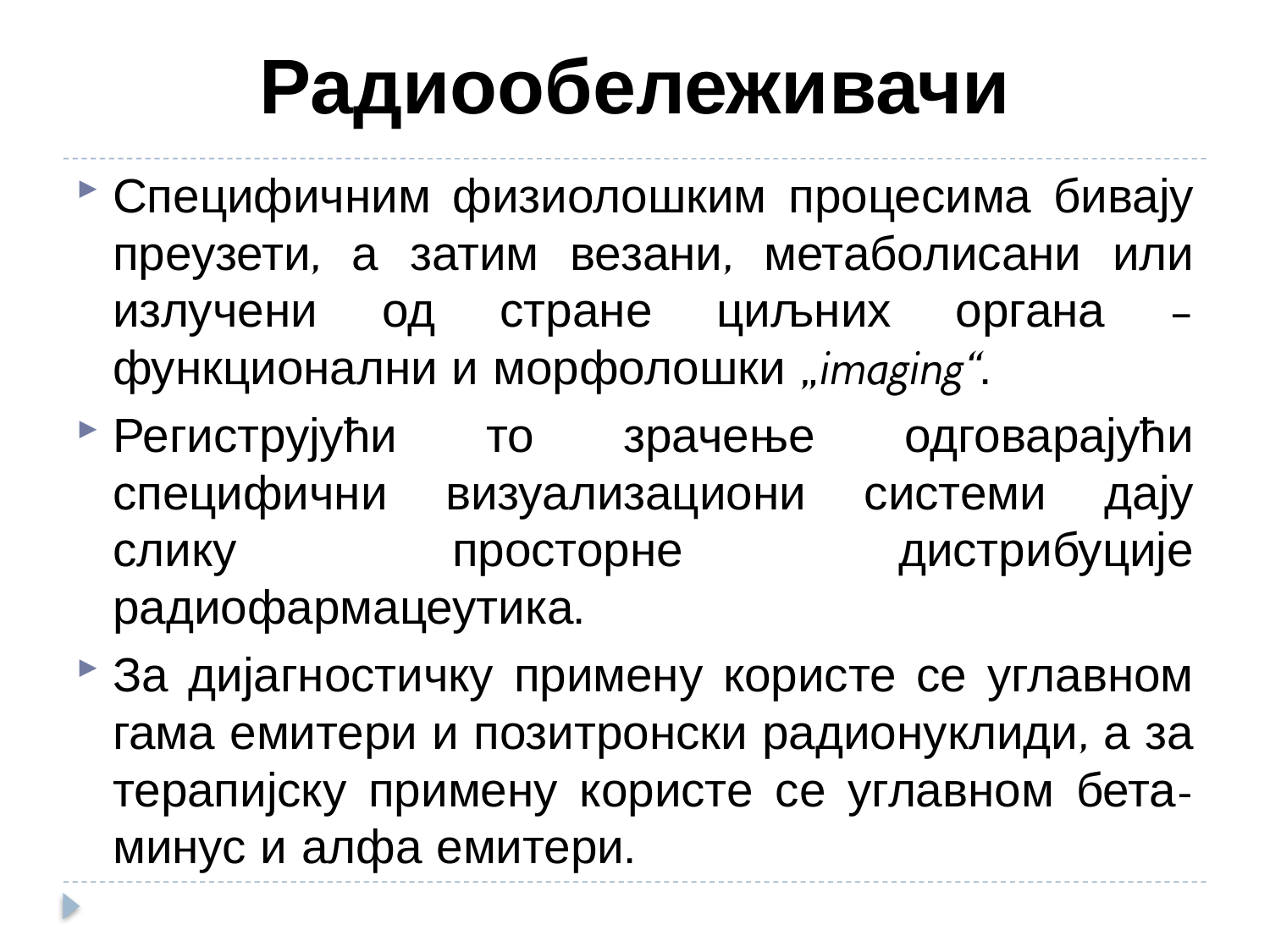

# Радиообележивачи
Специфичним физиолошким процесима бивају преузети, а затим везани, метаболисани или излучени од стране циљних органа – функционални и морфолошки „imaging“.
Региструјући то зрачење одговарајући специфични визуализациони системи дају слику просторне дистрибуције радиофармацеутика.
За дијагностичку примену користе се углавном гама емитери и позитронски радионуклиди, а за терапијску примену користе се углавном бета-минус и алфа емитери.